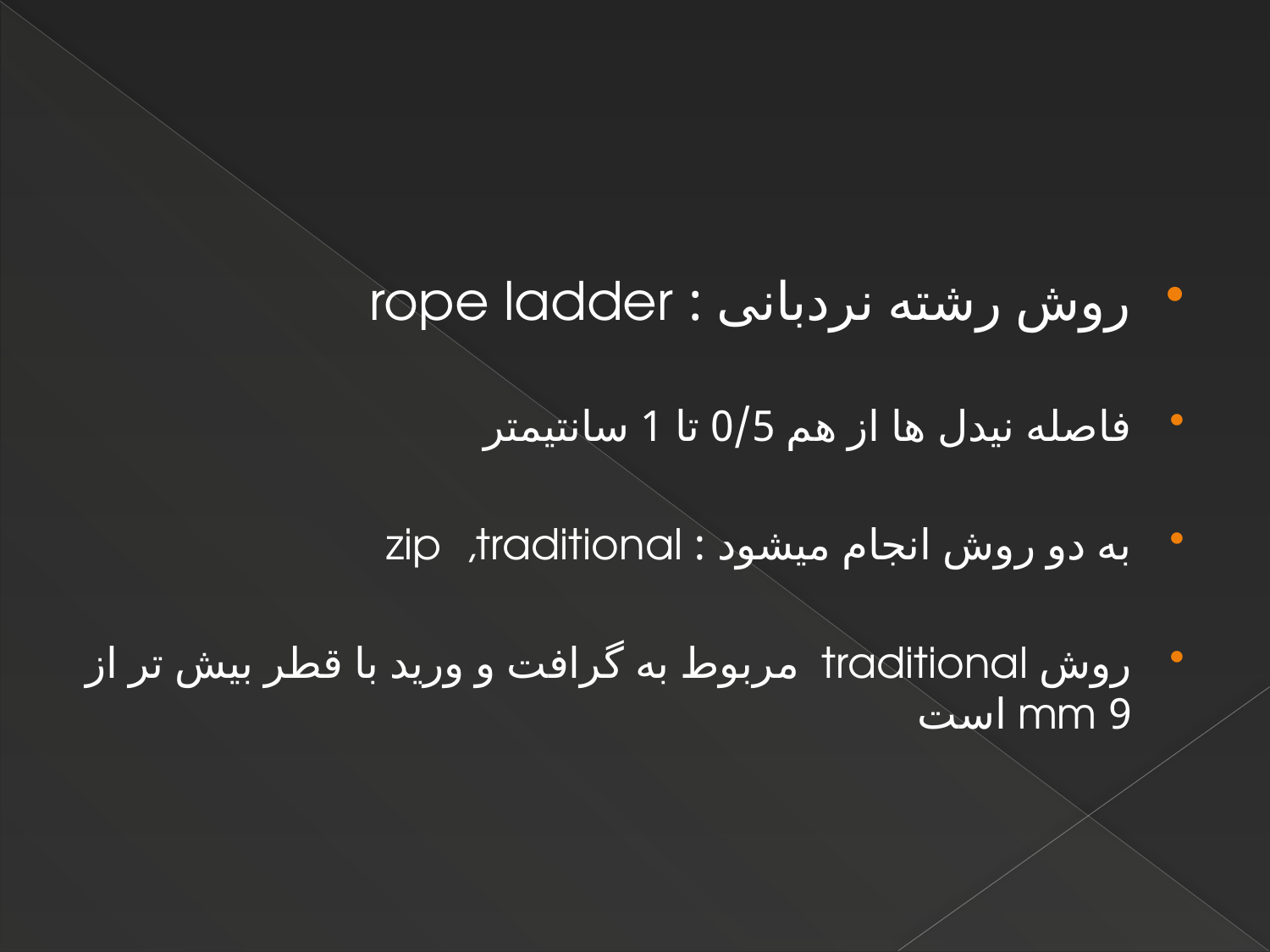

#
روش رشته نردبانی : rope ladder

فاصله نیدل ها از هم 0/5 تا 1 سانتیمتر

به دو روش انجام میشود : zip  ,traditional

روش traditional  مربوط به گرافت و ورید با قطر بیش تر از 9 mm است